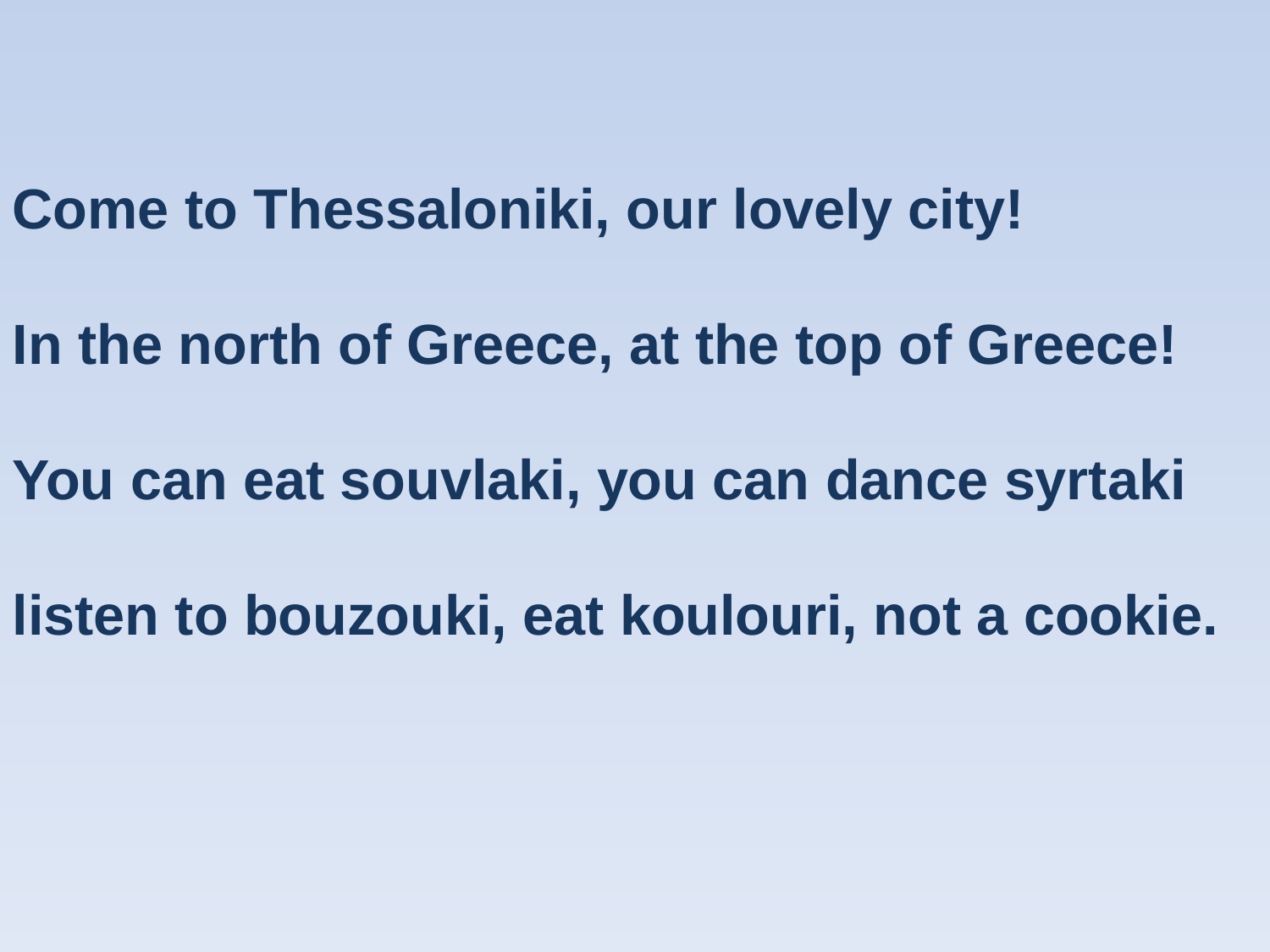

Come to Thessaloniki, our lovely city!

In the north of Greece, at the top of Greece!

You can eat souvlaki, you can dance syrtaki

listen to bouzouki, eat koulouri, not a cookie.